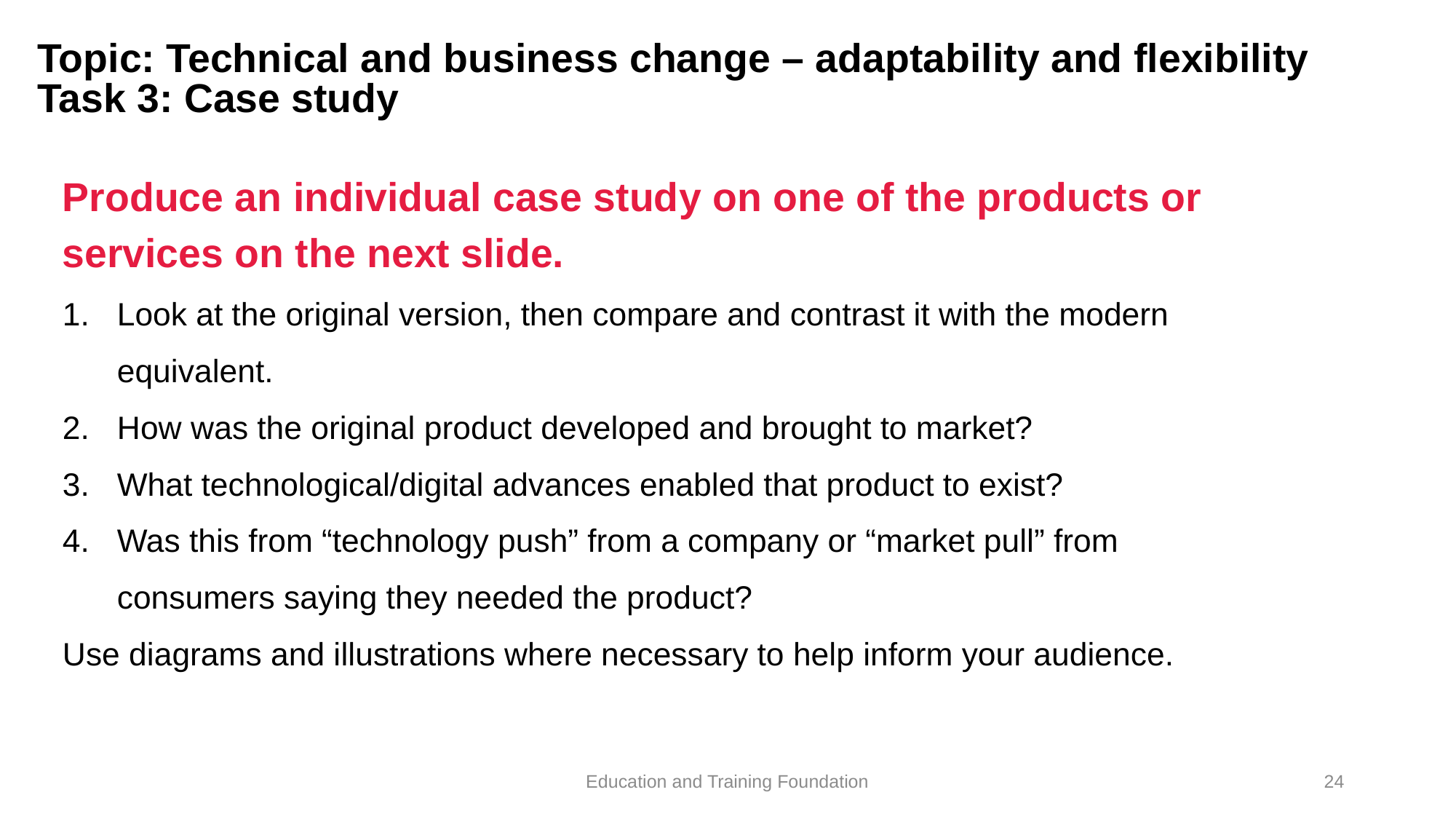

# Topic: Technical and business change – adaptability and flexibility Task 3: Case study
Produce an individual case study on one of the products or services on the next slide.
Look at the original version, then compare and contrast it with the modern equivalent.
How was the original product developed and brought to market?
What technological/digital advances enabled that product to exist?
Was this from “technology push” from a company or “market pull” from consumers saying they needed the product?
Use diagrams and illustrations where necessary to help inform your audience.

Education and Training Foundation
24